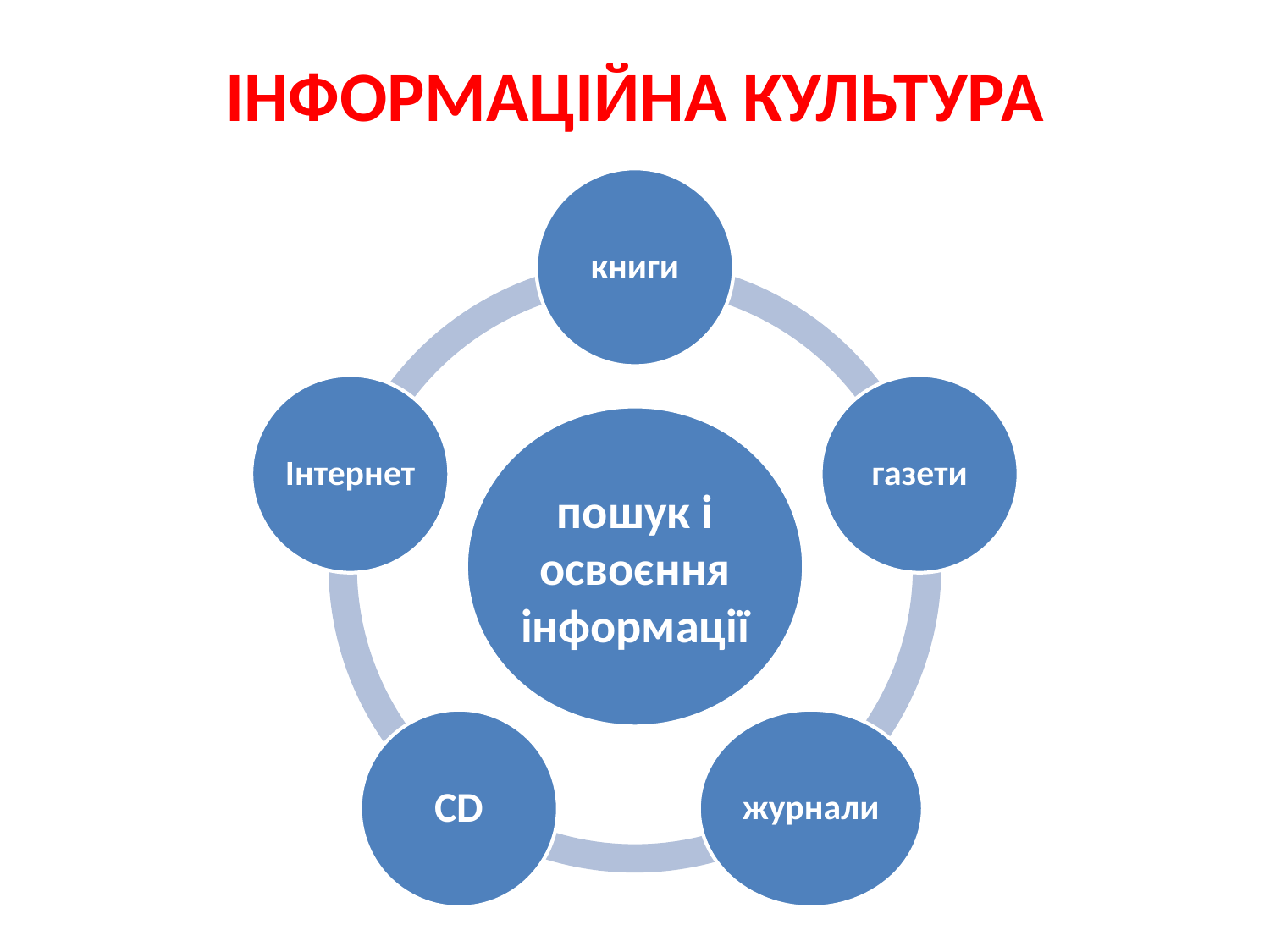

# ІНФОРМАЦІЙНА КУЛЬТУРА
пошук і освоєння інформації
книги
газети
журнали
CD
Інтернет